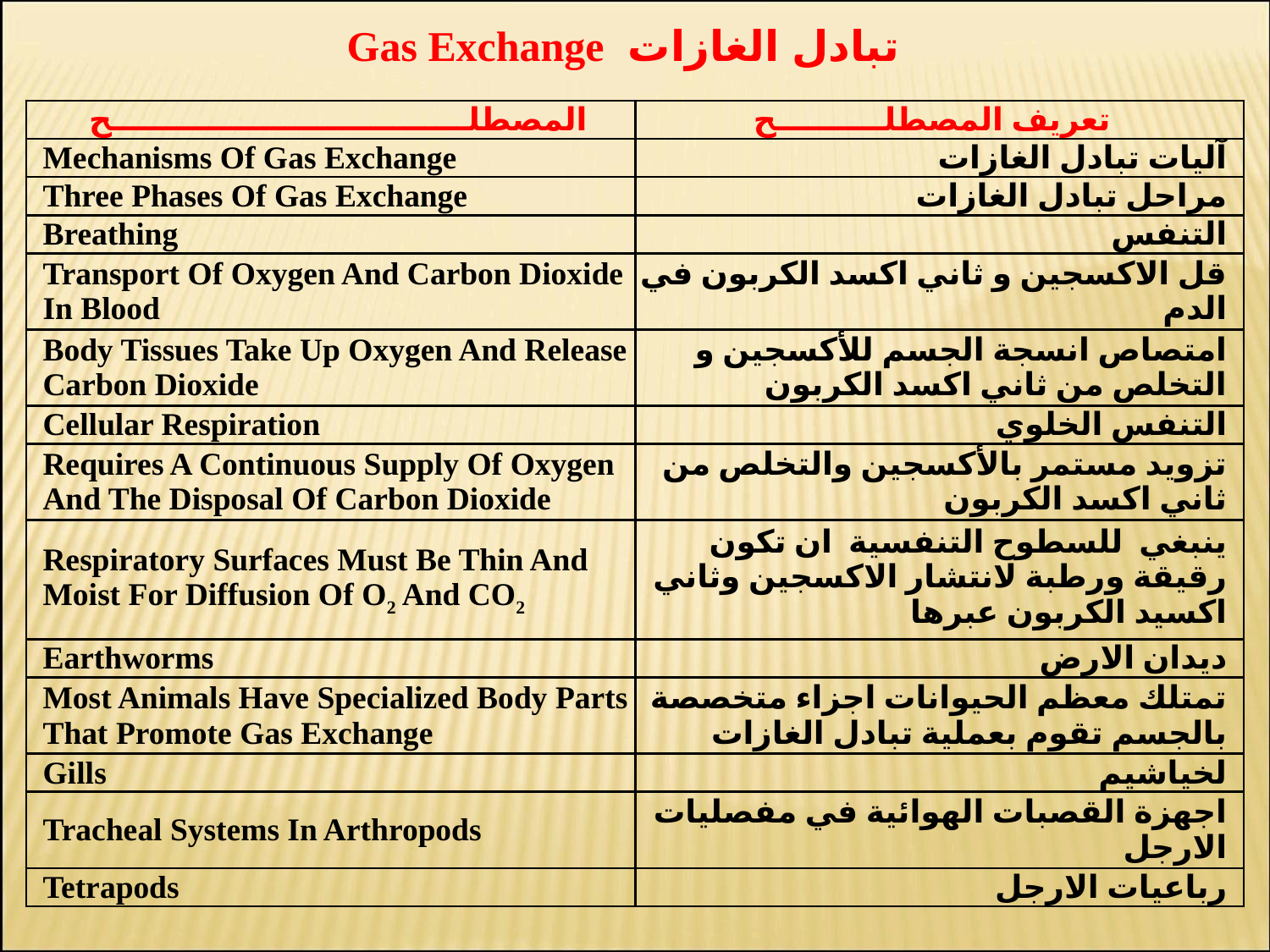

تبادل الغازات  Gas Exchange
| المصطلـــــــــــــــــــــــــــــــــح | تعريف المصطلــــــــــح |
| --- | --- |
| Mechanisms Of Gas Exchange | آليات تبادل الغازات |
| Three Phases Of Gas Exchange | مراحل تبادل الغازات |
| Breathing | التنفس |
| Transport Of Oxygen And Carbon Dioxide In Blood | قل الاكسجين و ثاني اكسد الكربون في الدم |
| Body Tissues Take Up Oxygen And Release Carbon Dioxide | امتصاص انسجة الجسم للأكسجين و التخلص من ثاني اكسد الكربون |
| Cellular Respiration | التنفس الخلوي |
| Requires A Continuous Supply Of Oxygen And The Disposal Of Carbon Dioxide | تزويد مستمر بالأكسجين والتخلص من ثاني اكسد الكربون |
| Respiratory Surfaces Must Be Thin And Moist For Diffusion Of O2 And CO2 | ينبغي للسطوح التنفسية ان تكون رقيقة ورطبة لانتشار الاكسجين وثاني اكسيد الكربون عبرها |
| Earthworms | ديدان الارض |
| Most Animals Have Specialized Body Parts That Promote Gas Exchange | تمتلك معظم الحيوانات اجزاء متخصصة بالجسم تقوم بعملية تبادل الغازات |
| Gills | لخياشيم |
| Tracheal Systems In Arthropods | اجهزة القصبات الهوائية في مفصليات الارجل |
| Tetrapods | رباعيات الارجل |